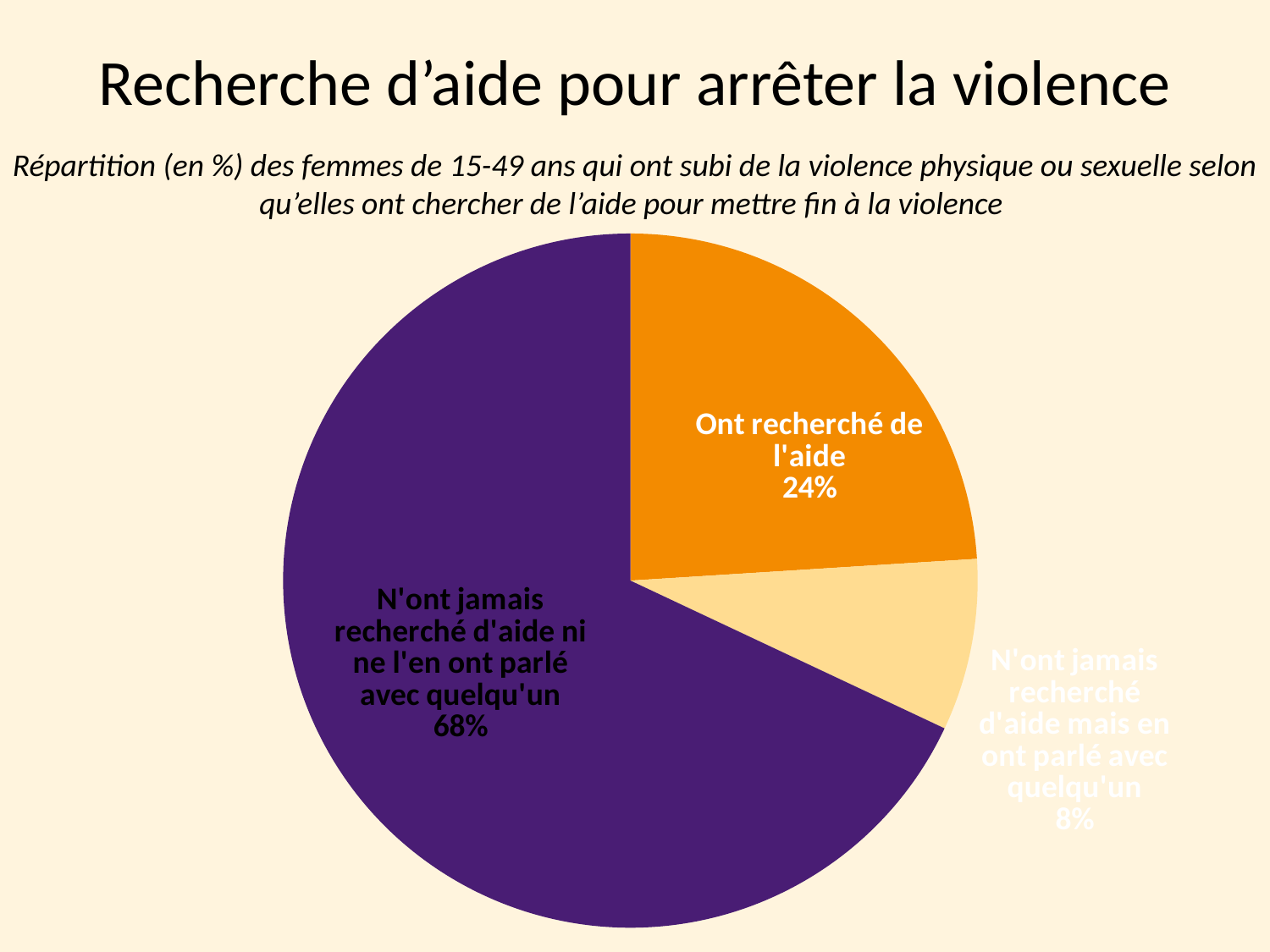

# Recherche d’aide pour arrêter la violence
Répartition (en %) des femmes de 15-49 ans qui ont subi de la violence physique ou sexuelle selon qu’elles ont chercher de l’aide pour mettre fin à la violence

### Chart

| Category | Series 1 |
|---|---|
| Ont recherché de l'aide | 24.0 |
| N'ont jamais recherché d'aide mais en ont parlé avec quelqu'un | 8.0 |
| N'ont jamais recherché d'aide ni ne l'en ont parlé avec quelqu'un | 68.0 |